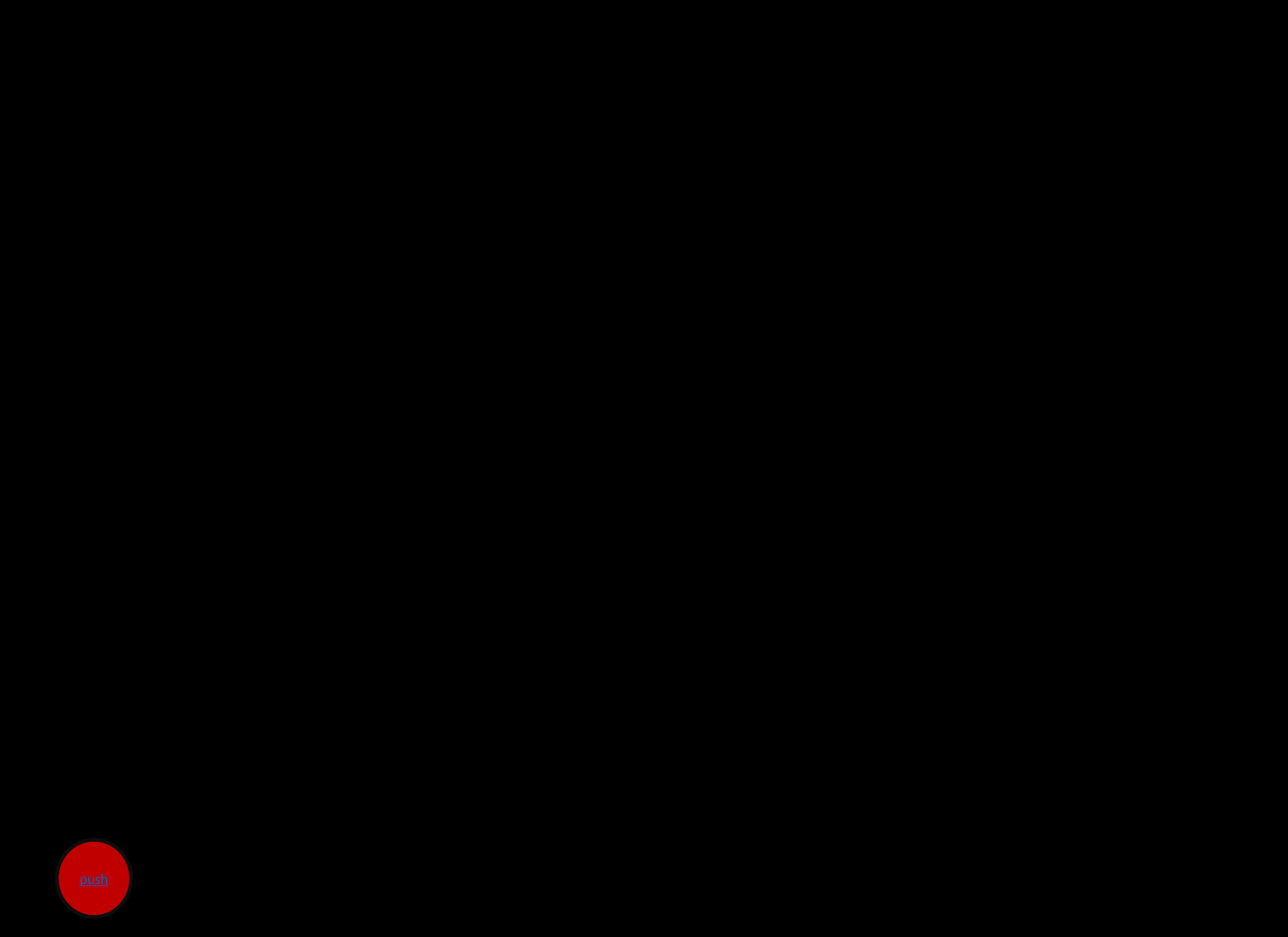

# MY DEATH MAZE!!!
BY JAZMIN SANDOVAL
push